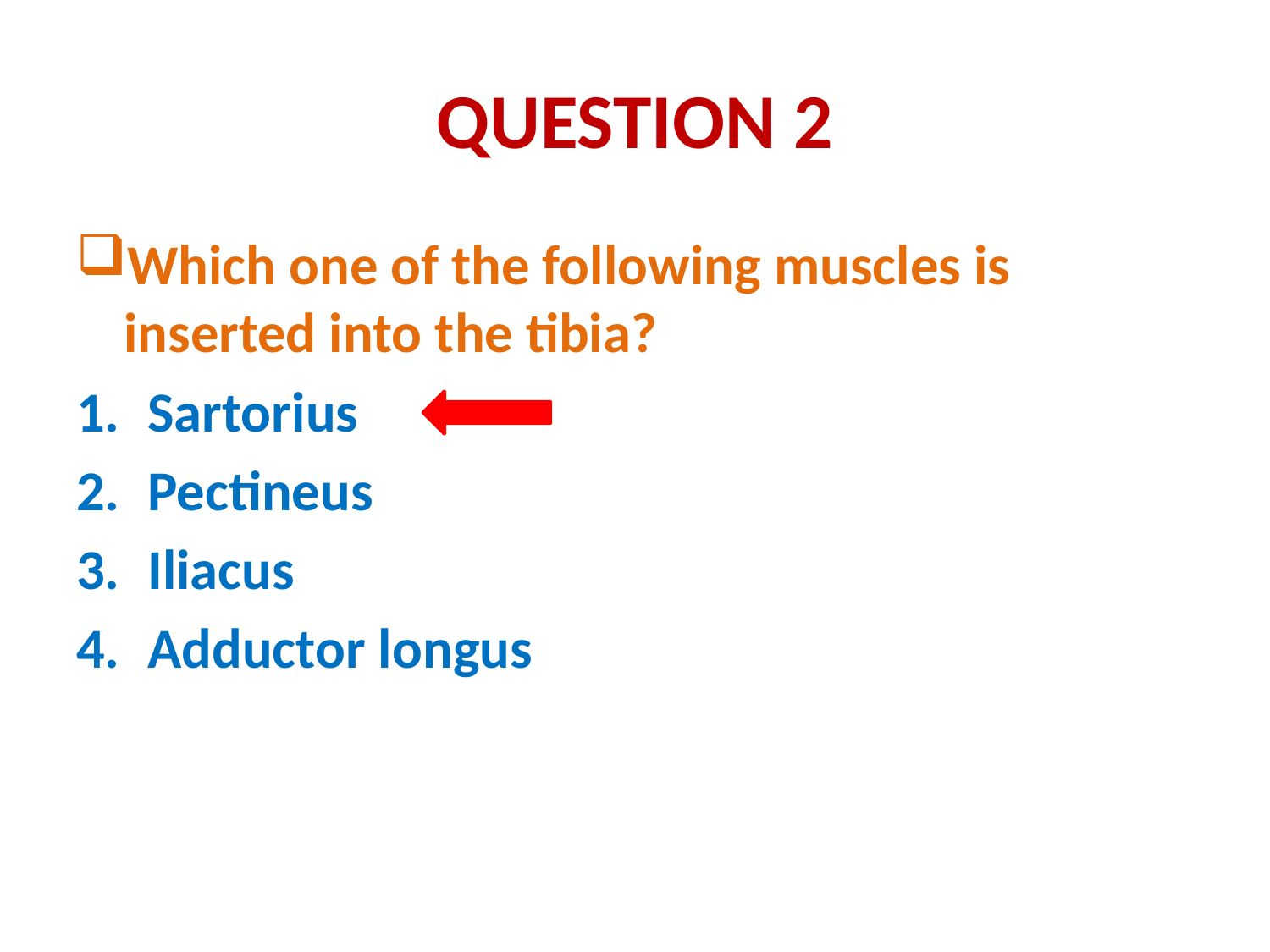

# QUESTION 2
Which one of the following muscles is inserted into the tibia?
Sartorius
Pectineus
Iliacus
Adductor longus